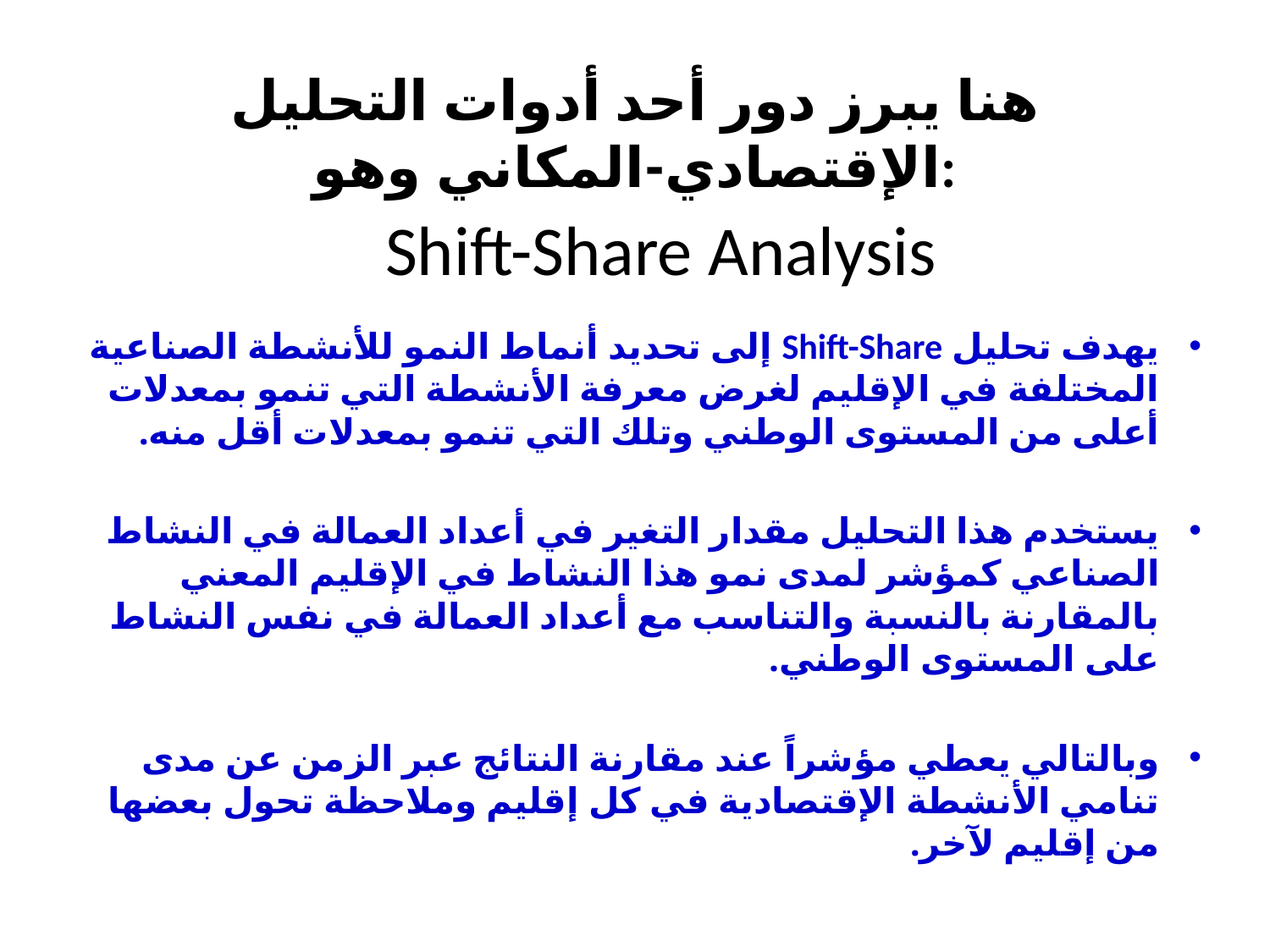

# هنا يبرز دور أحد أدوات التحليل الإقتصادي-المكاني وهو: Shift-Share Analysis
يهدف تحليل Shift-Share إلى تحديد أنماط النمو للأنشطة الصناعية المختلفة في الإقليم لغرض معرفة الأنشطة التي تنمو بمعدلات أعلى من المستوى الوطني وتلك التي تنمو بمعدلات أقل منه.

يستخدم هذا التحليل مقدار التغير في أعداد العمالة في النشاط الصناعي كمؤشر لمدى نمو هذا النشاط في الإقليم المعني بالمقارنة بالنسبة والتناسب مع أعداد العمالة في نفس النشاط على المستوى الوطني.

وبالتالي يعطي مؤشراً عند مقارنة النتائج عبر الزمن عن مدى تنامي الأنشطة الإقتصادية في كل إقليم وملاحظة تحول بعضها من إقليم لآخر.